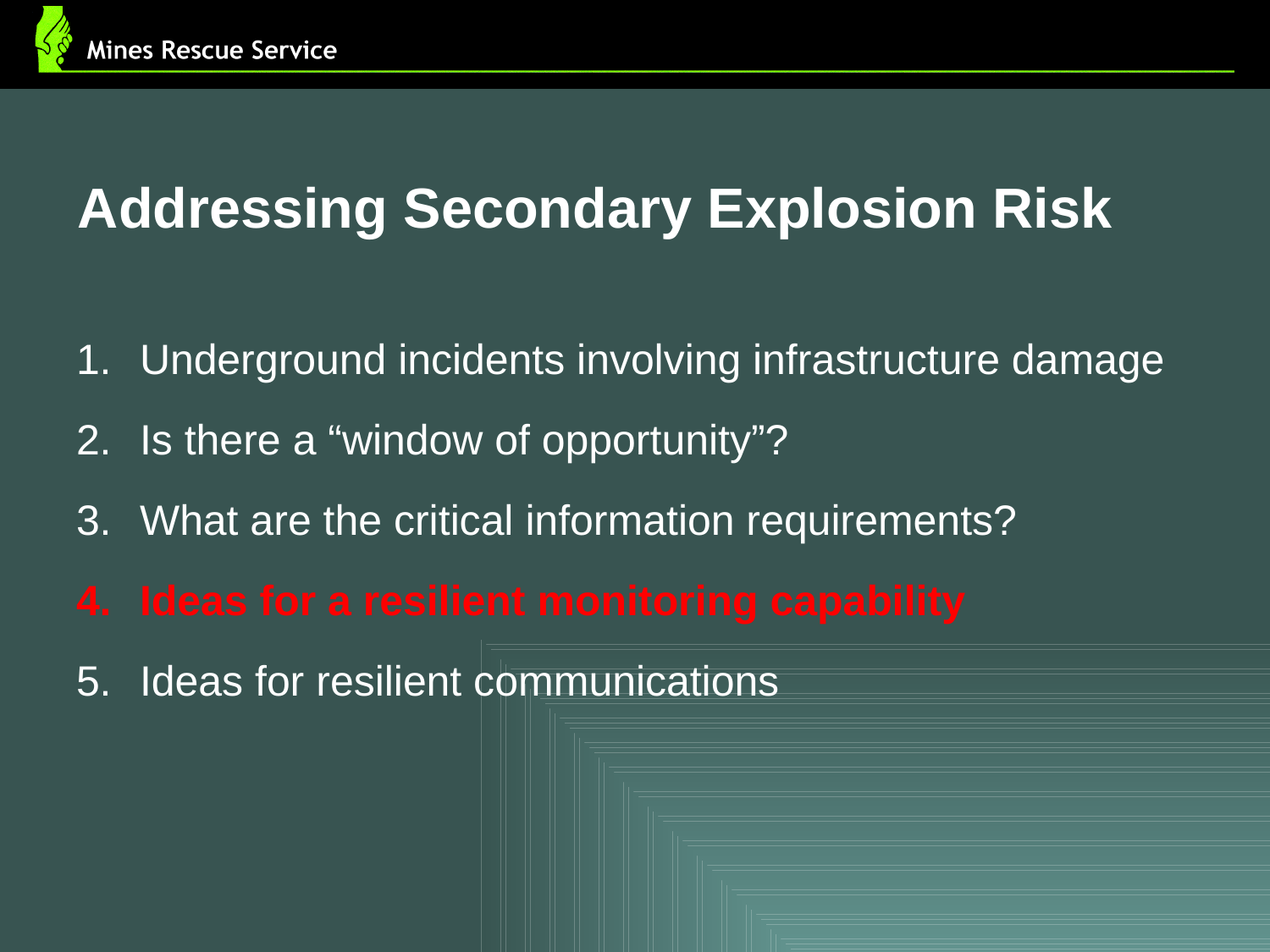

# Addressing Secondary Explosion Risk
Underground incidents involving infrastructure damage
Is there a “window of opportunity”?
What are the critical information requirements?
Ideas for a resilient monitoring capability
Ideas for resilient communications